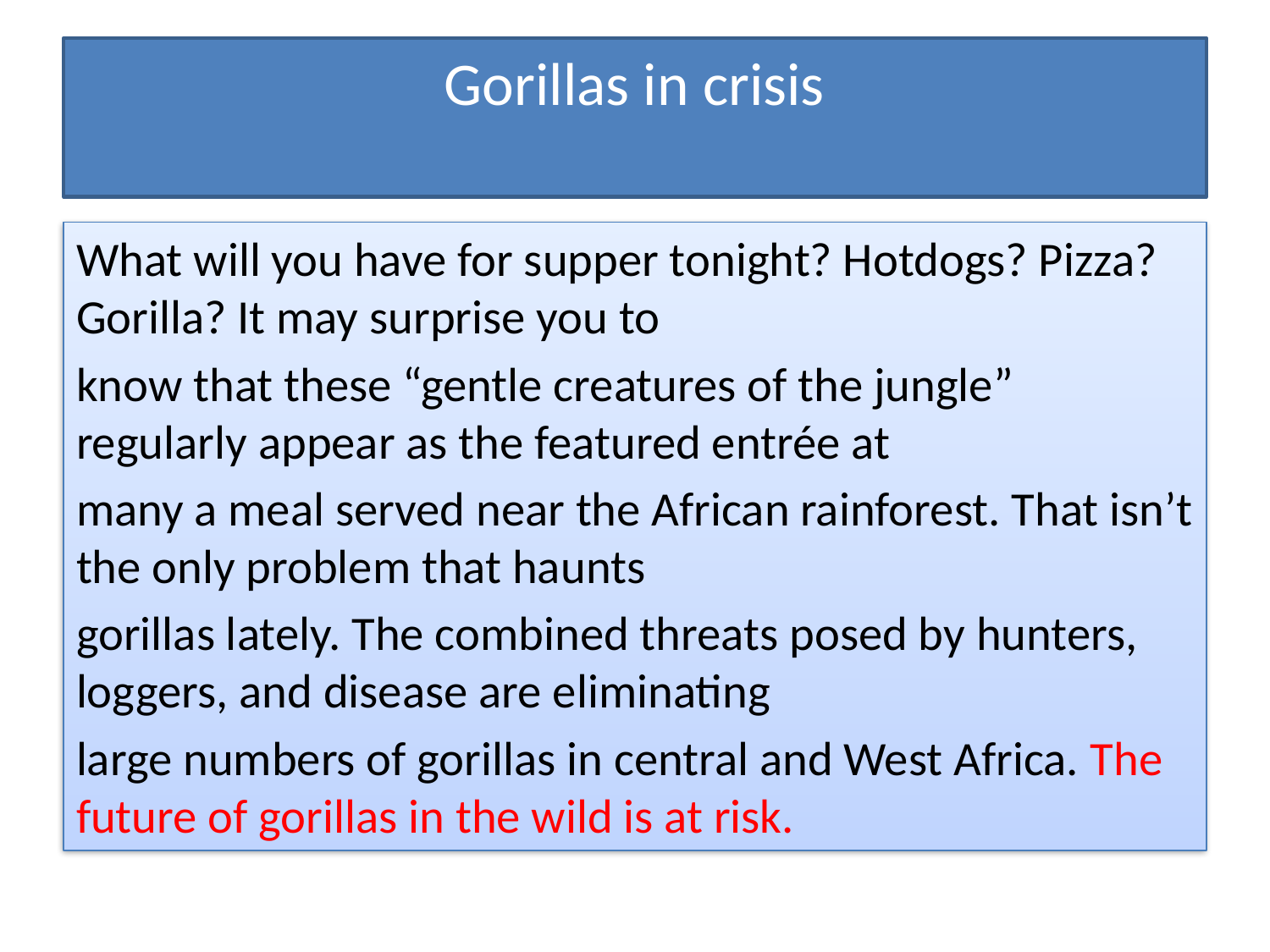

# Gorillas in crisis
What will you have for supper tonight? Hotdogs? Pizza? Gorilla? It may surprise you to
know that these “gentle creatures of the jungle” regularly appear as the featured entrée at
many a meal served near the African rainforest. That isn’t the only problem that haunts
gorillas lately. The combined threats posed by hunters, loggers, and disease are eliminating
large numbers of gorillas in central and West Africa. The future of gorillas in the wild is at risk.